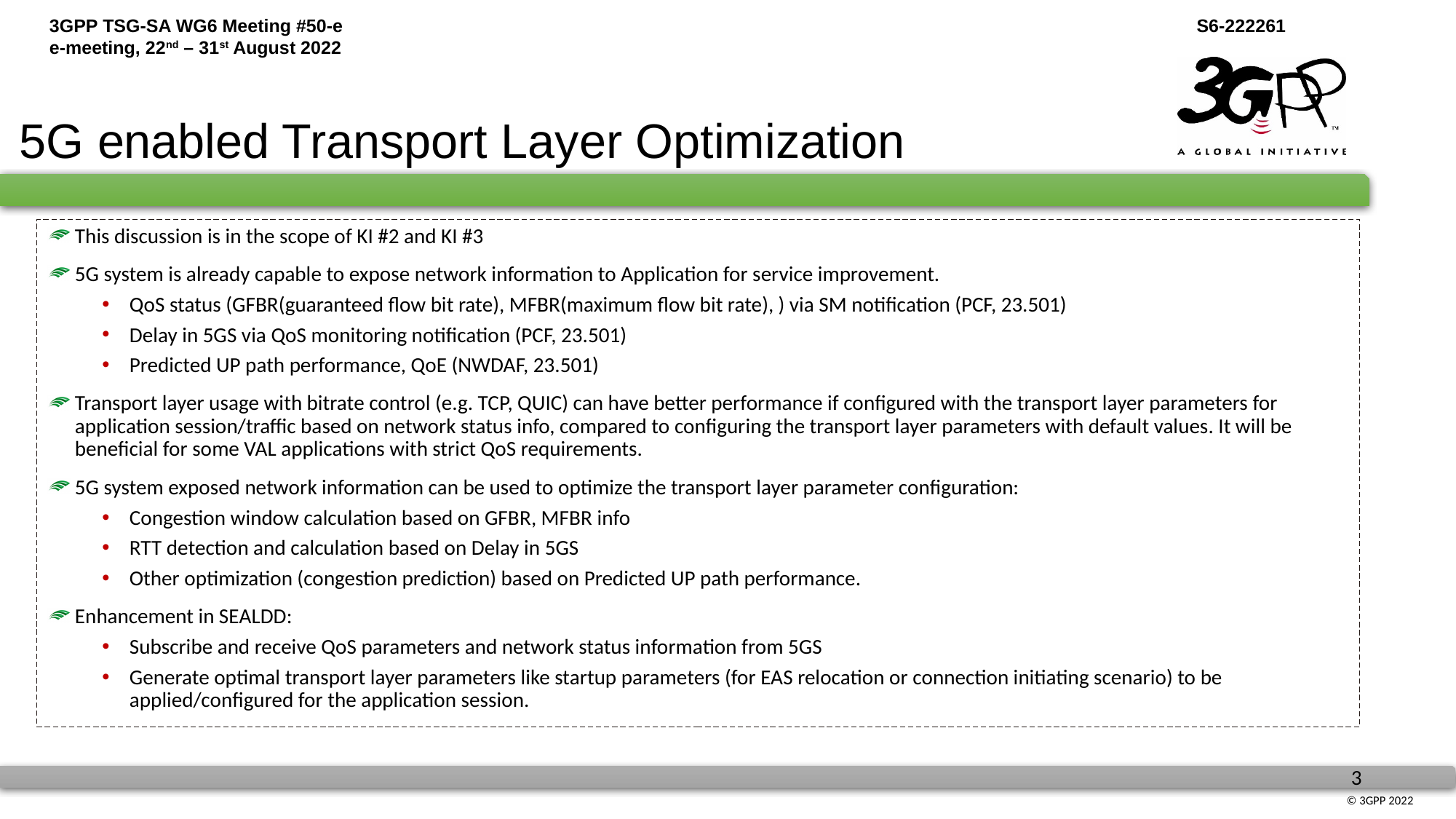

5G enabled Transport Layer Optimization
This discussion is in the scope of KI #2 and KI #3
5G system is already capable to expose network information to Application for service improvement.
QoS status (GFBR(guaranteed flow bit rate), MFBR(maximum flow bit rate), ) via SM notification (PCF, 23.501)
Delay in 5GS via QoS monitoring notification (PCF, 23.501)
Predicted UP path performance, QoE (NWDAF, 23.501)
Transport layer usage with bitrate control (e.g. TCP, QUIC) can have better performance if configured with the transport layer parameters for application session/traffic based on network status info, compared to configuring the transport layer parameters with default values. It will be beneficial for some VAL applications with strict QoS requirements.
5G system exposed network information can be used to optimize the transport layer parameter configuration:
Congestion window calculation based on GFBR, MFBR info
RTT detection and calculation based on Delay in 5GS
Other optimization (congestion prediction) based on Predicted UP path performance.
Enhancement in SEALDD:
Subscribe and receive QoS parameters and network status information from 5GS
Generate optimal transport layer parameters like startup parameters (for EAS relocation or connection initiating scenario) to be applied/configured for the application session.